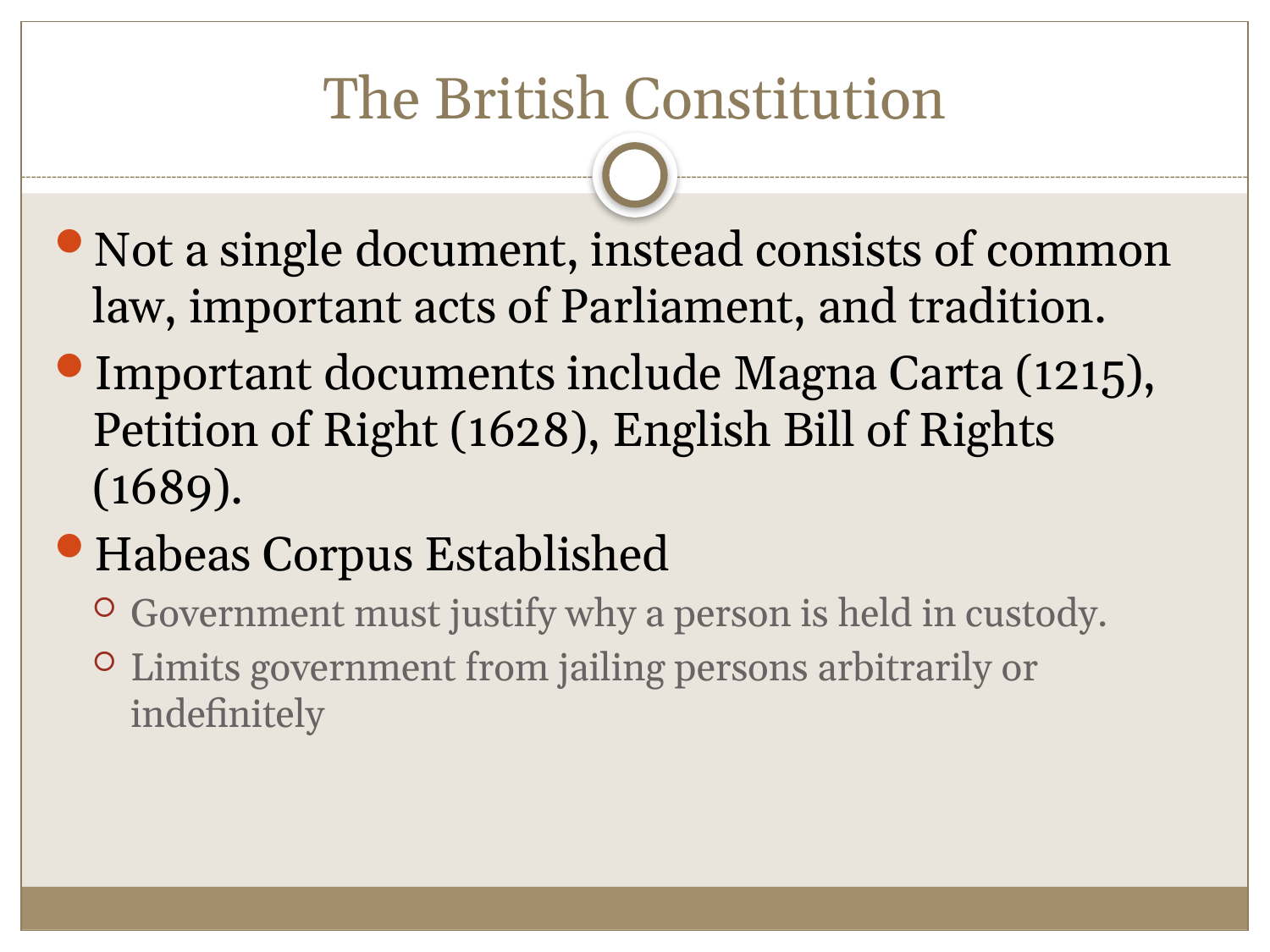

# The British Constitution
Not a single document, instead consists of common law, important acts of Parliament, and tradition.
Important documents include Magna Carta (1215), Petition of Right (1628), English Bill of Rights (1689).
Habeas Corpus Established
Government must justify why a person is held in custody.
Limits government from jailing persons arbitrarily or indefinitely